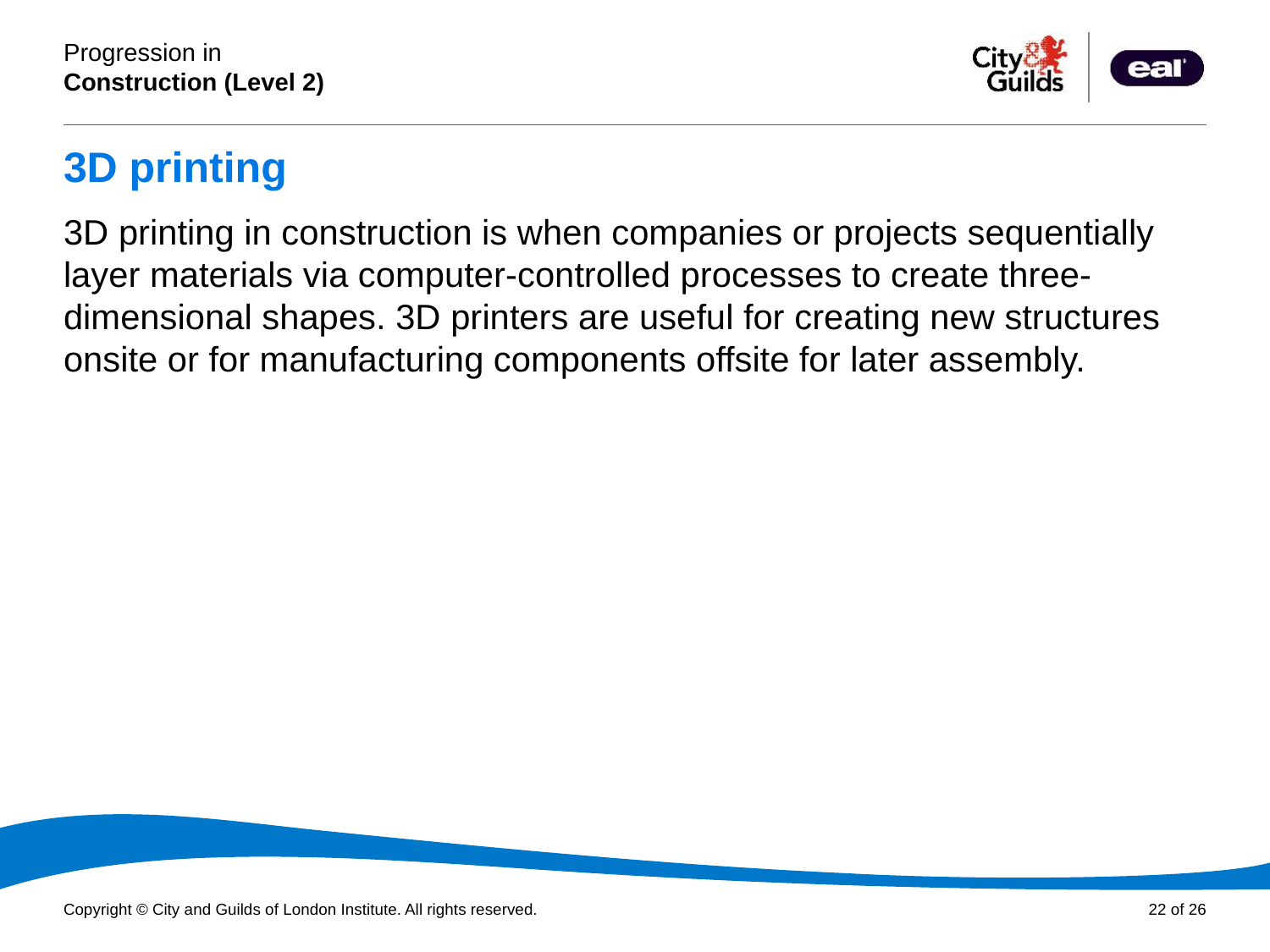

# 3D printing
3D printing in construction is when companies or projects sequentially layer materials via computer-controlled processes to create three-dimensional shapes. 3D printers are useful for creating new structures onsite or for manufacturing components offsite for later assembly.